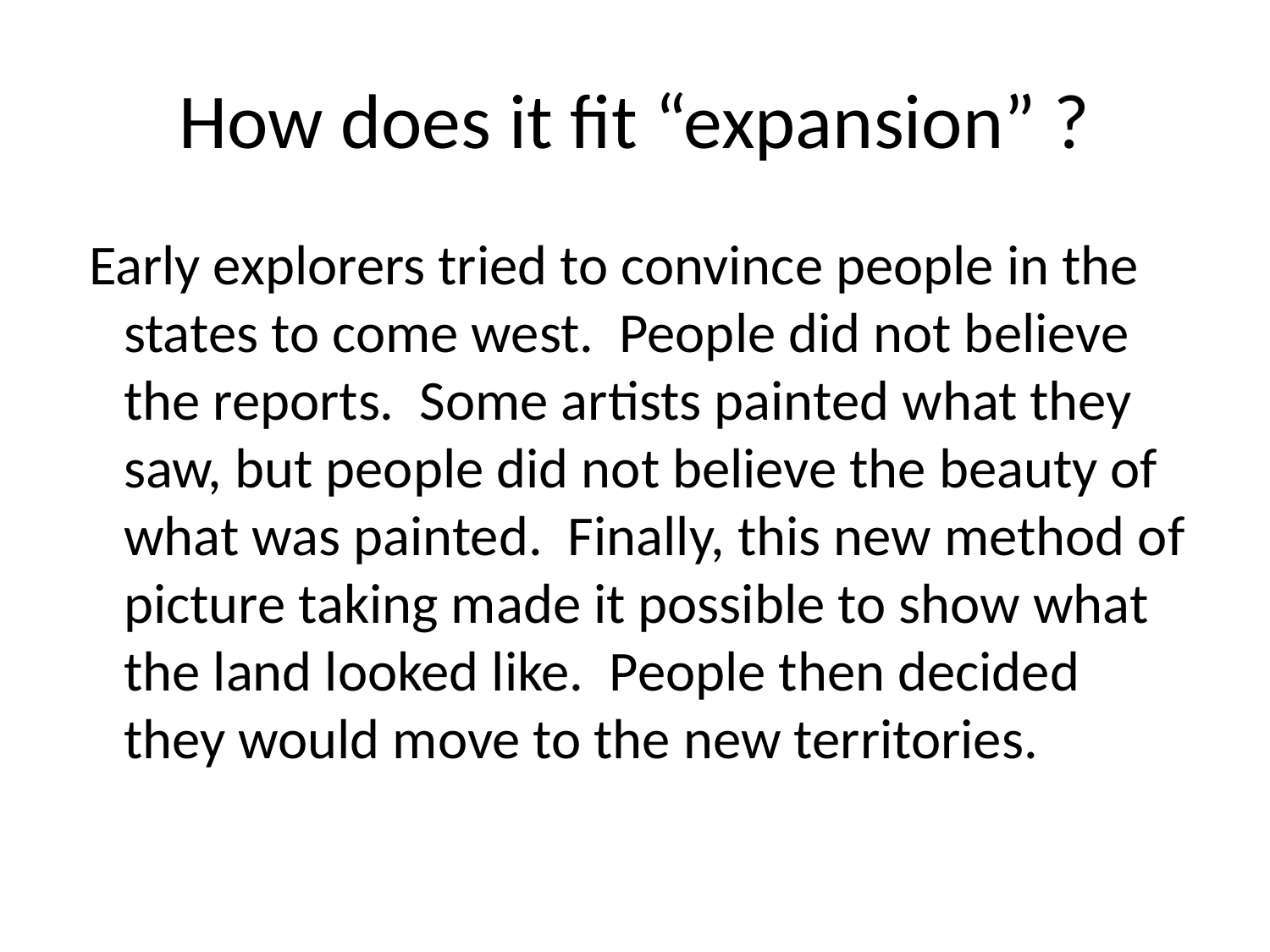

# How does it fit “expansion” ?
 Early explorers tried to convince people in the states to come west.  People did not believe the reports.  Some artists painted what they saw, but people did not believe the beauty of what was painted.  Finally, this new method of picture taking made it possible to show what the land looked like.  People then decided they would move to the new territories.